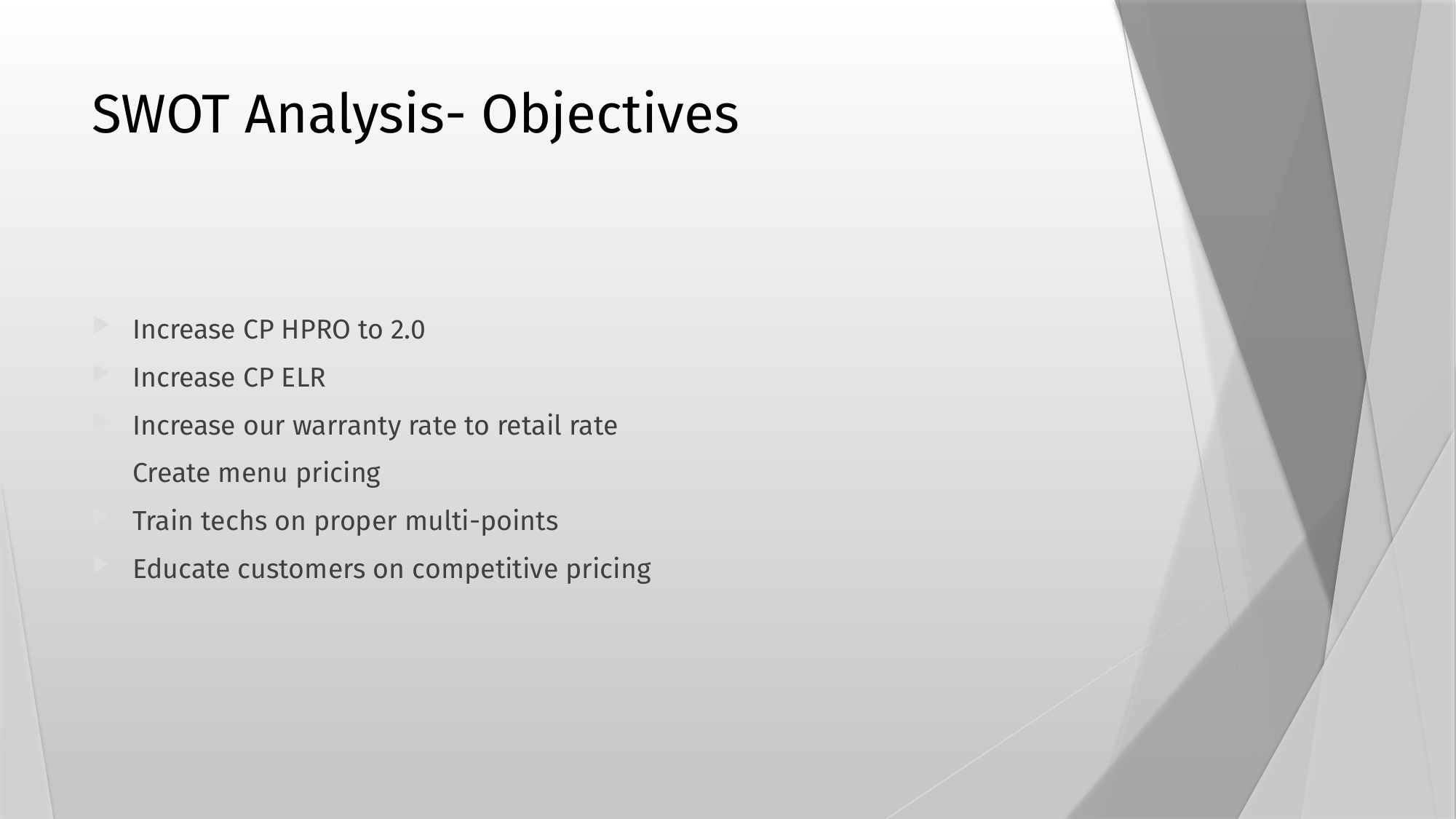

# SWOT Analysis- Objectives

Increase CP HPRO to 2.0
Increase CP ELR
Increase our warranty rate to retail rate
Create menu pricing
Train techs on proper multi-points
Educate customers on competitive pricing